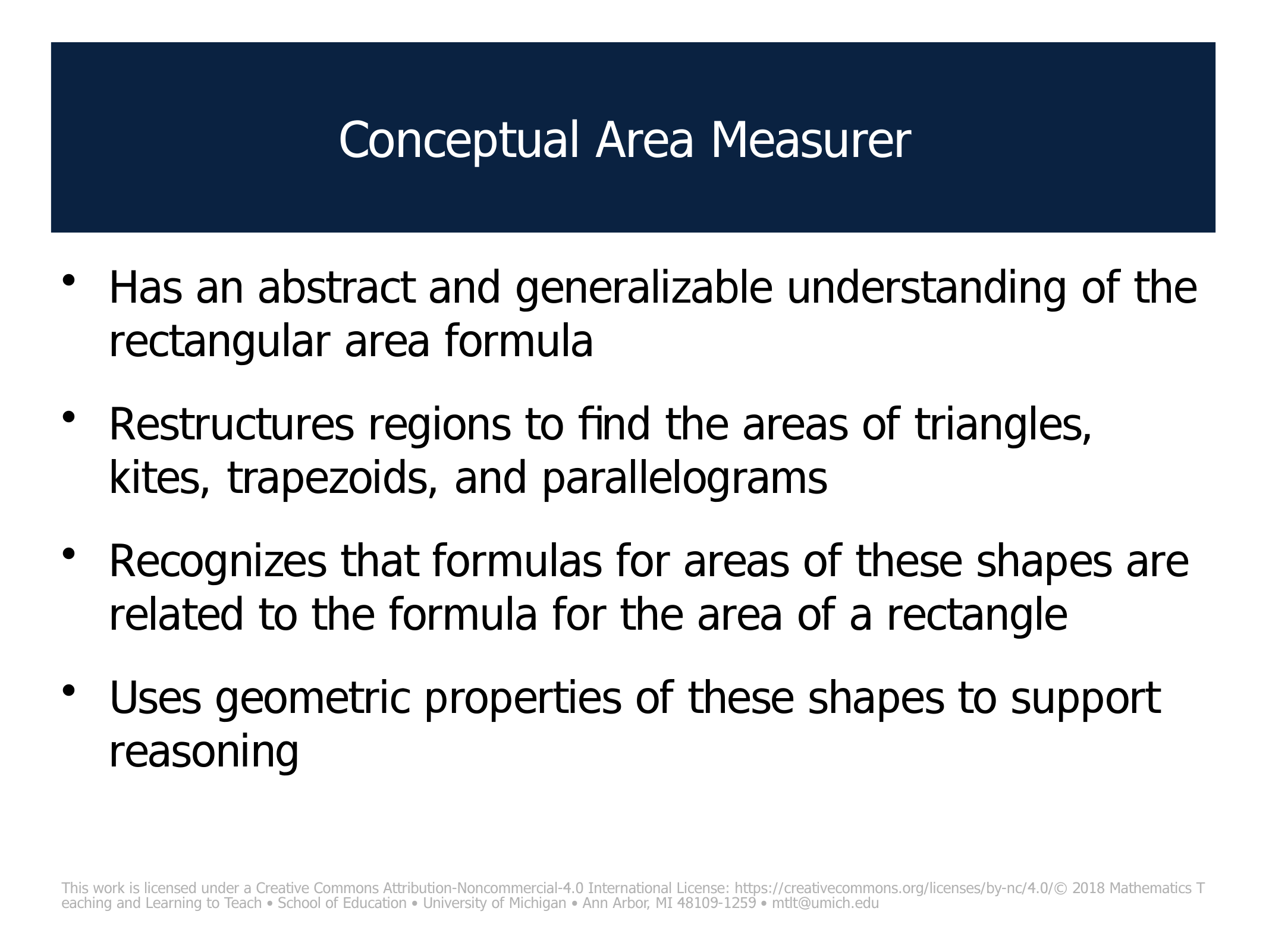

# Conceptual Area Measurer
Has an abstract and generalizable understanding of the rectangular area formula
Restructures regions to find the areas of triangles, kites, trapezoids, and parallelograms
Recognizes that formulas for areas of these shapes are related to the formula for the area of a rectangle
Uses geometric properties of these shapes to support reasoning
This work is licensed under a Creative Commons Attribution-Noncommercial-4.0 International License: https://creativecommons.org/licenses/by-nc/4.0/
© 2018 Mathematics Teaching and Learning to Teach • School of Education • University of Michigan • Ann Arbor, MI 48109-1259 • mtlt@umich.edu